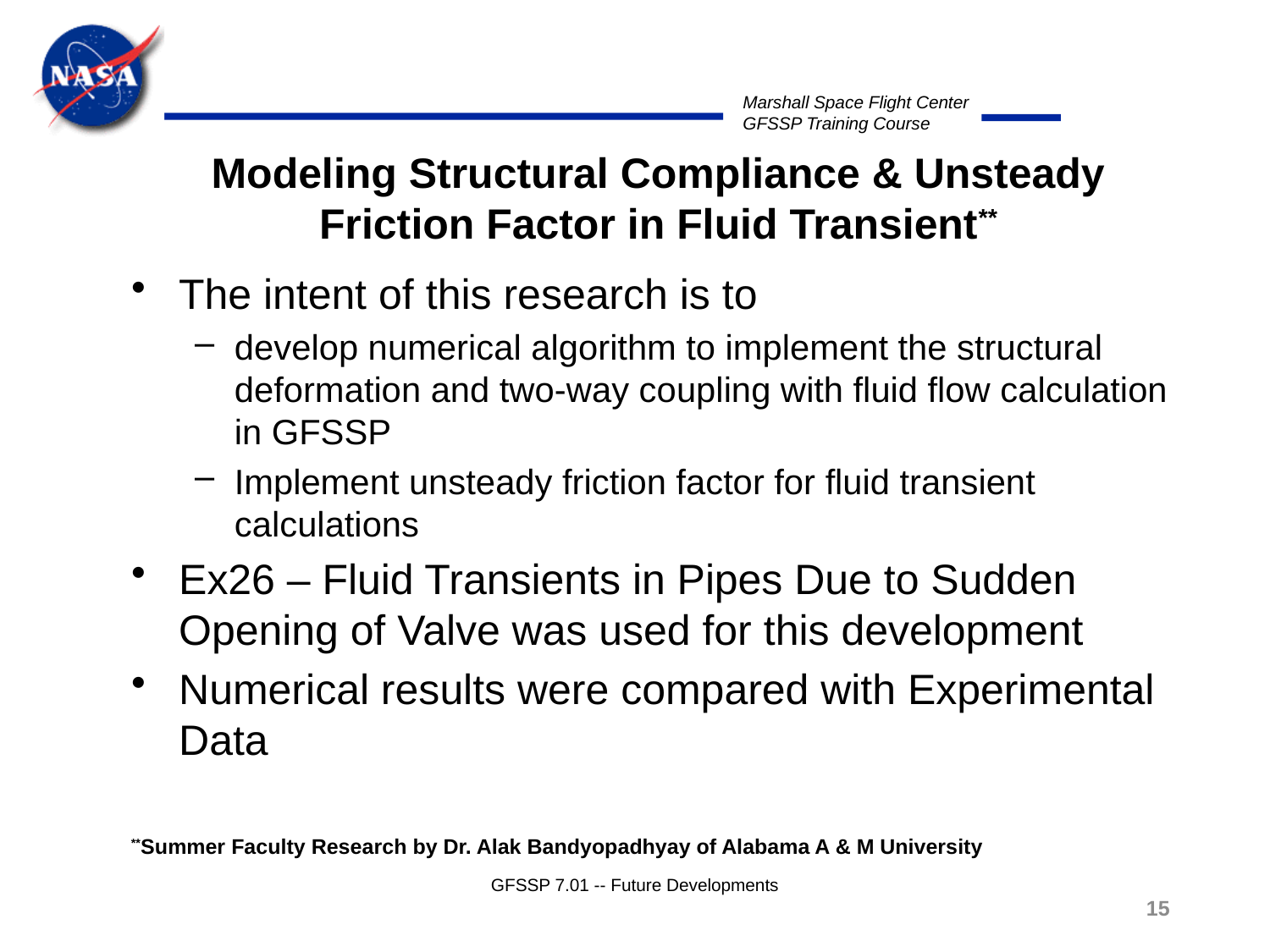

# Modeling Structural Compliance & Unsteady Friction Factor in Fluid Transient**
The intent of this research is to
develop numerical algorithm to implement the structural deformation and two-way coupling with fluid flow calculation in GFSSP
Implement unsteady friction factor for fluid transient calculations
Ex26 – Fluid Transients in Pipes Due to Sudden Opening of Valve was used for this development
Numerical results were compared with Experimental Data

**Summer Faculty Research by Dr. Alak Bandyopadhyay of Alabama A & M University

GFSSP 7.01 -- Future Developments
15